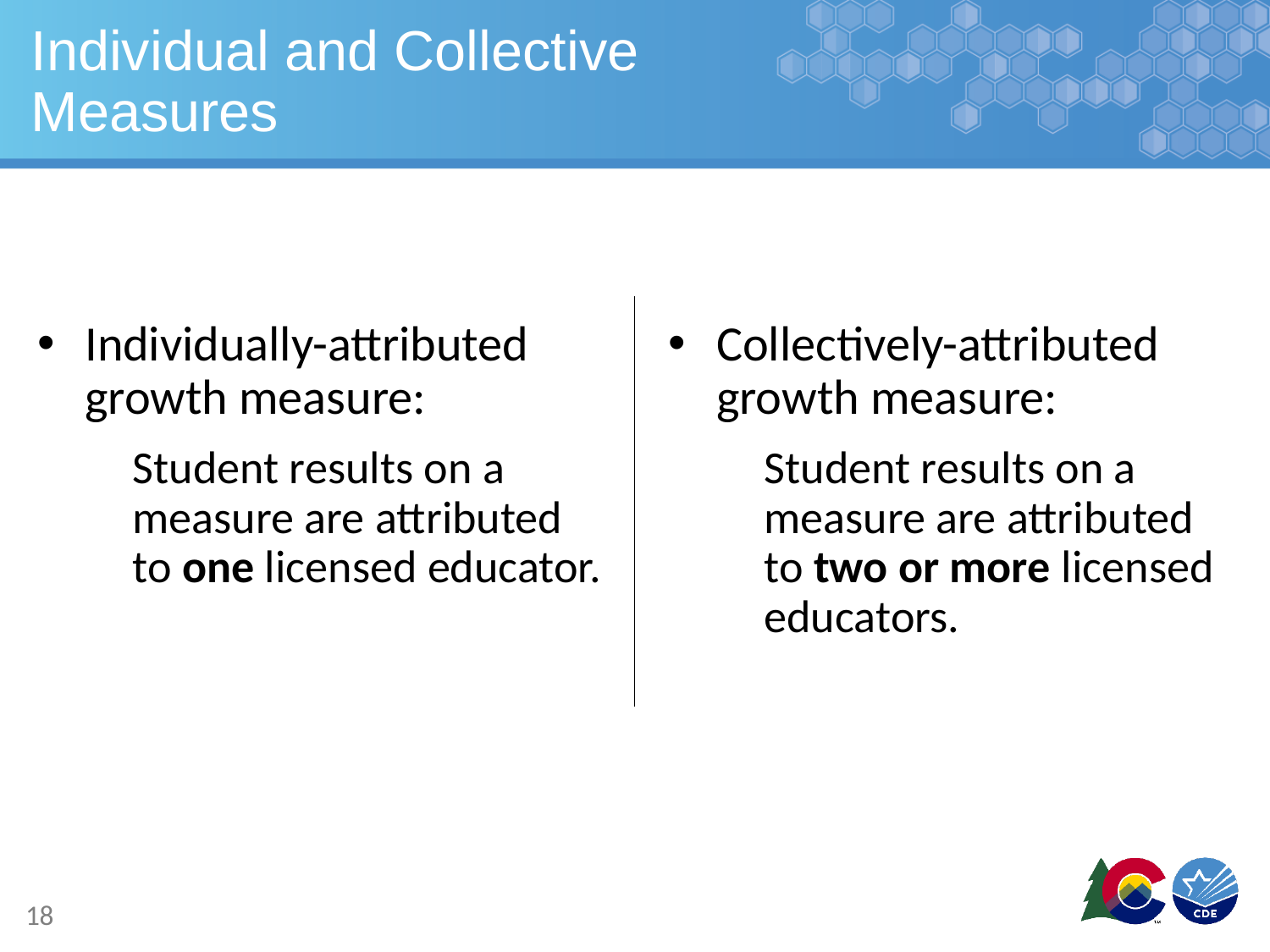

# Individual and Collective Measures
Individually-attributed growth measure:
Student results on a measure are attributed to one licensed educator.
Collectively-attributed growth measure:
Student results on a measure are attributed to two or more licensed educators.

18